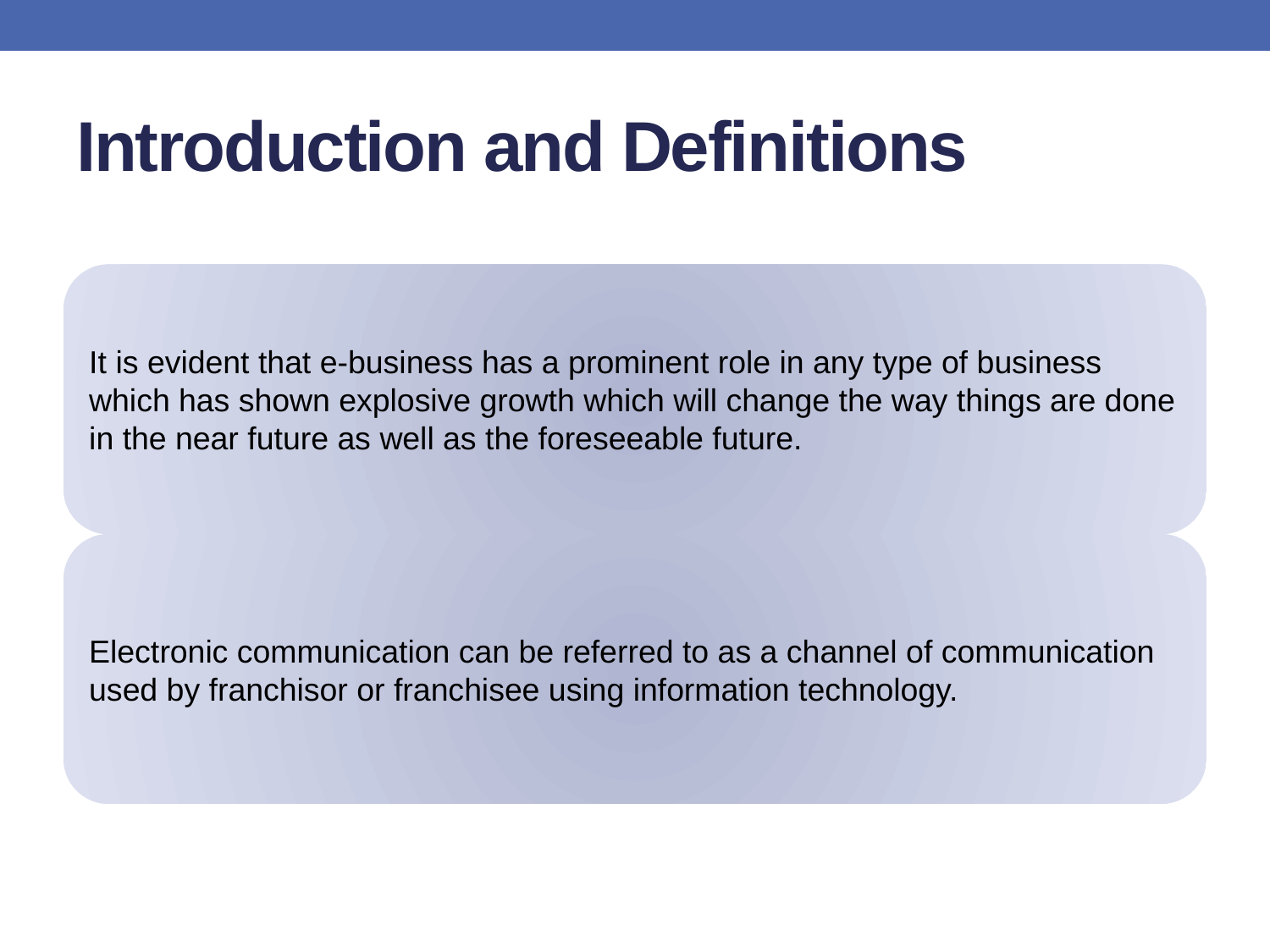

# Introduction and Definitions
It is evident that e-business has a prominent role in any type of business which has shown explosive growth which will change the way things are done in the near future as well as the foreseeable future.
Electronic communication can be referred to as a channel of communication used by franchisor or franchisee using information technology.